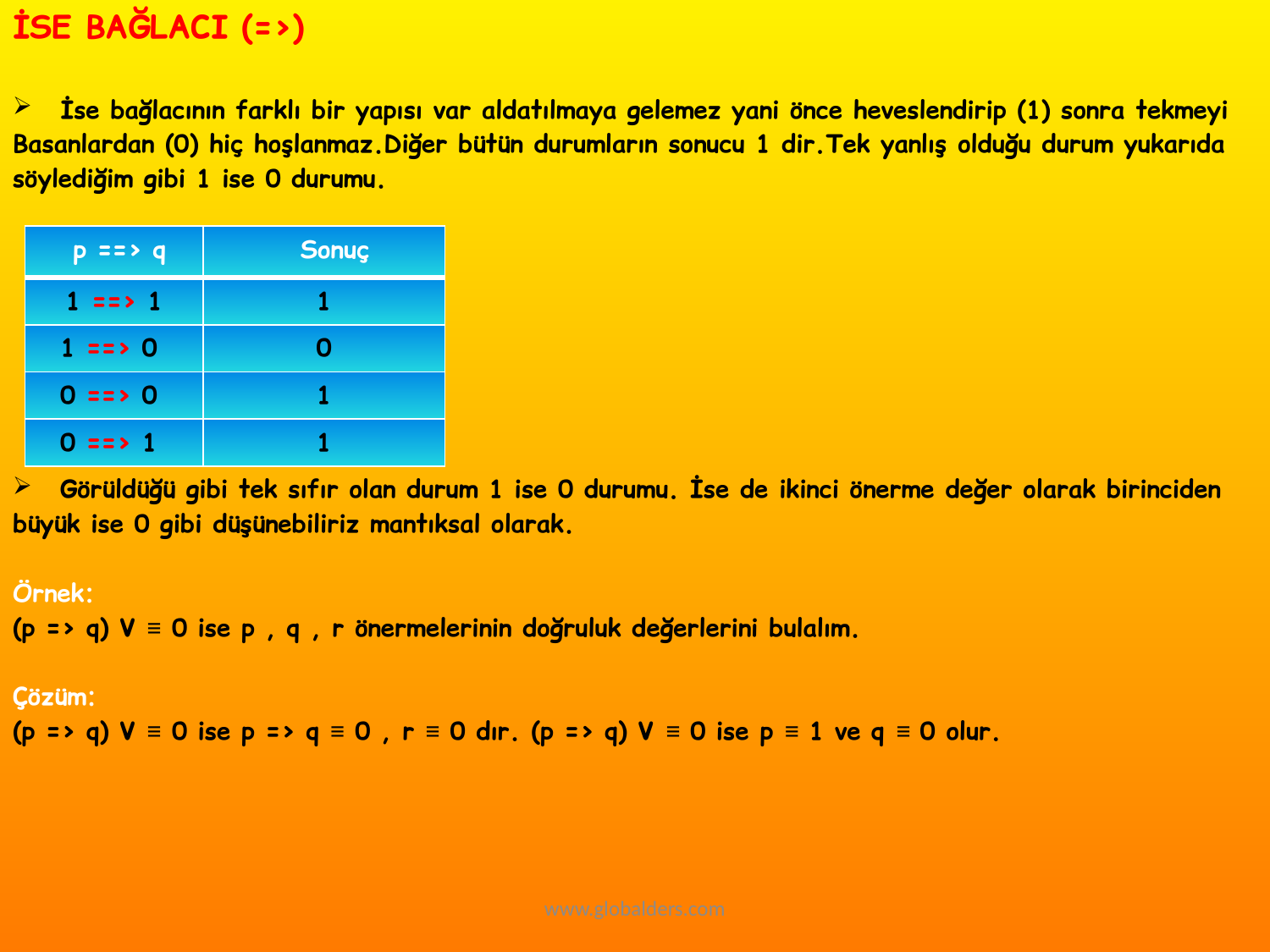

İSE BAĞLACI (=>)

İse bağlacının farklı bir yapısı var aldatılmaya gelemez yani önce heveslendirip (1) sonra tekmeyi
Basanlardan (0) hiç hoşlanmaz.Diğer bütün durumların sonucu 1 dir.Tek yanlış olduğu durum yukarıda
söylediğim gibi 1 ise 0 durumu.

Görüldüğü gibi tek sıfır olan durum 1 ise 0 durumu. İse de ikinci önerme değer olarak birinciden
büyük ise 0 gibi düşünebiliriz mantıksal olarak.

Örnek:
(p => q) V ≡ 0 ise p , q , r önermelerinin doğruluk değerlerini bulalım.

Çözüm:
(p => q) V ≡ 0 ise p => q ≡ 0 , r ≡ 0 dır. (p => q) V ≡ 0 ise p ≡ 1 ve q ≡ 0 olur.

| p ==> q | Sonuç |
| --- | --- |
| 1 ==> 1 | 1 |
| 1 ==> 0 | 0 |
| 0 ==> 0 | 1 |
| 0 ==> 1 | 1 |
www.globalders.com